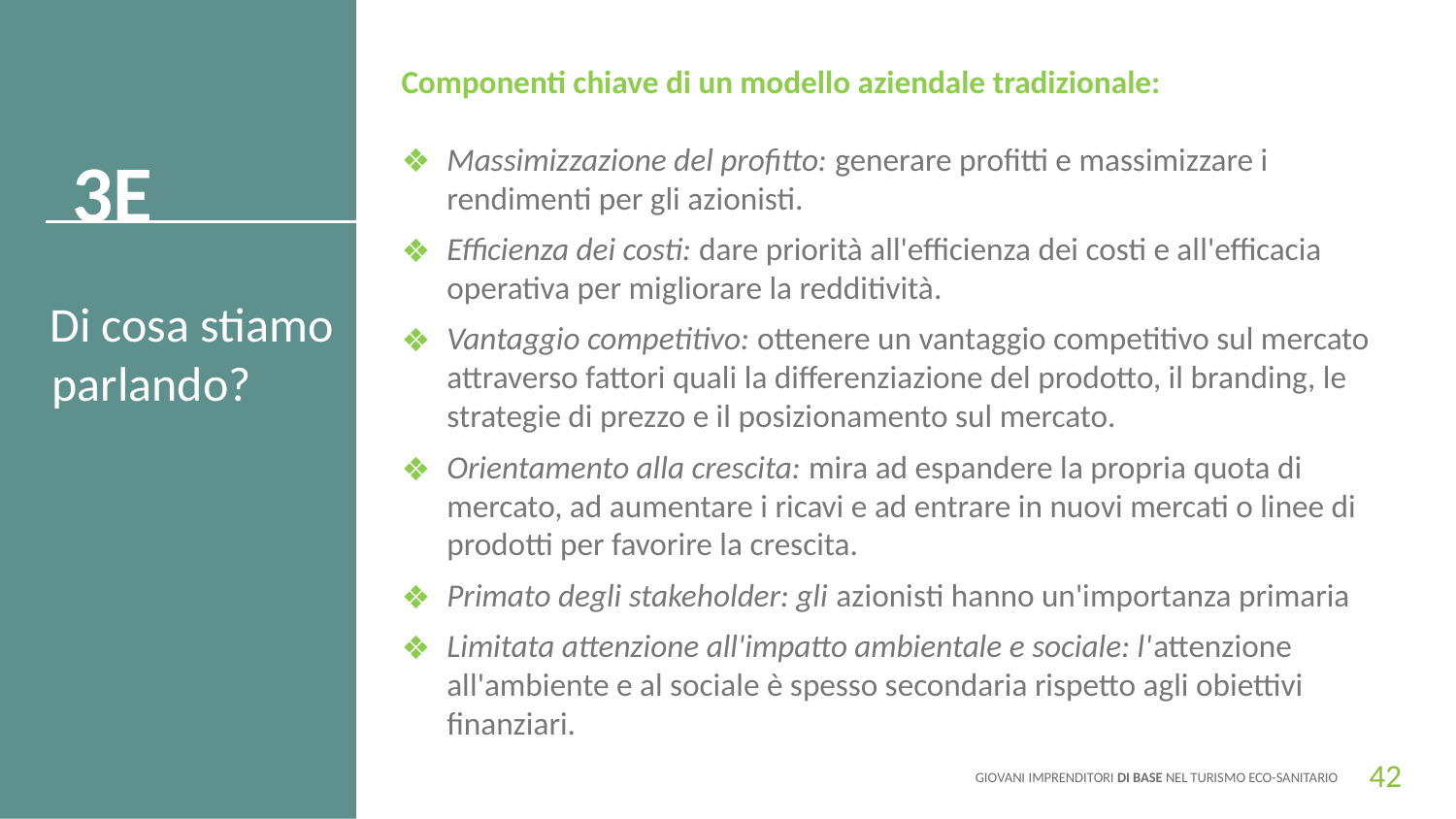

Componenti chiave di un modello aziendale tradizionale:

Massimizzazione del profitto: generare profitti e massimizzare i rendimenti per gli azionisti.
Efficienza dei costi: dare priorità all'efficienza dei costi e all'efficacia operativa per migliorare la redditività.
Vantaggio competitivo: ottenere un vantaggio competitivo sul mercato attraverso fattori quali la differenziazione del prodotto, il branding, le strategie di prezzo e il posizionamento sul mercato.
Orientamento alla crescita: mira ad espandere la propria quota di mercato, ad aumentare i ricavi e ad entrare in nuovi mercati o linee di prodotti per favorire la crescita.
Primato degli stakeholder: gli azionisti hanno un'importanza primaria
Limitata attenzione all'impatto ambientale e sociale: l'attenzione all'ambiente e al sociale è spesso secondaria rispetto agli obiettivi finanziari.
3E
3E
Di cosa stiamo parlando?

42